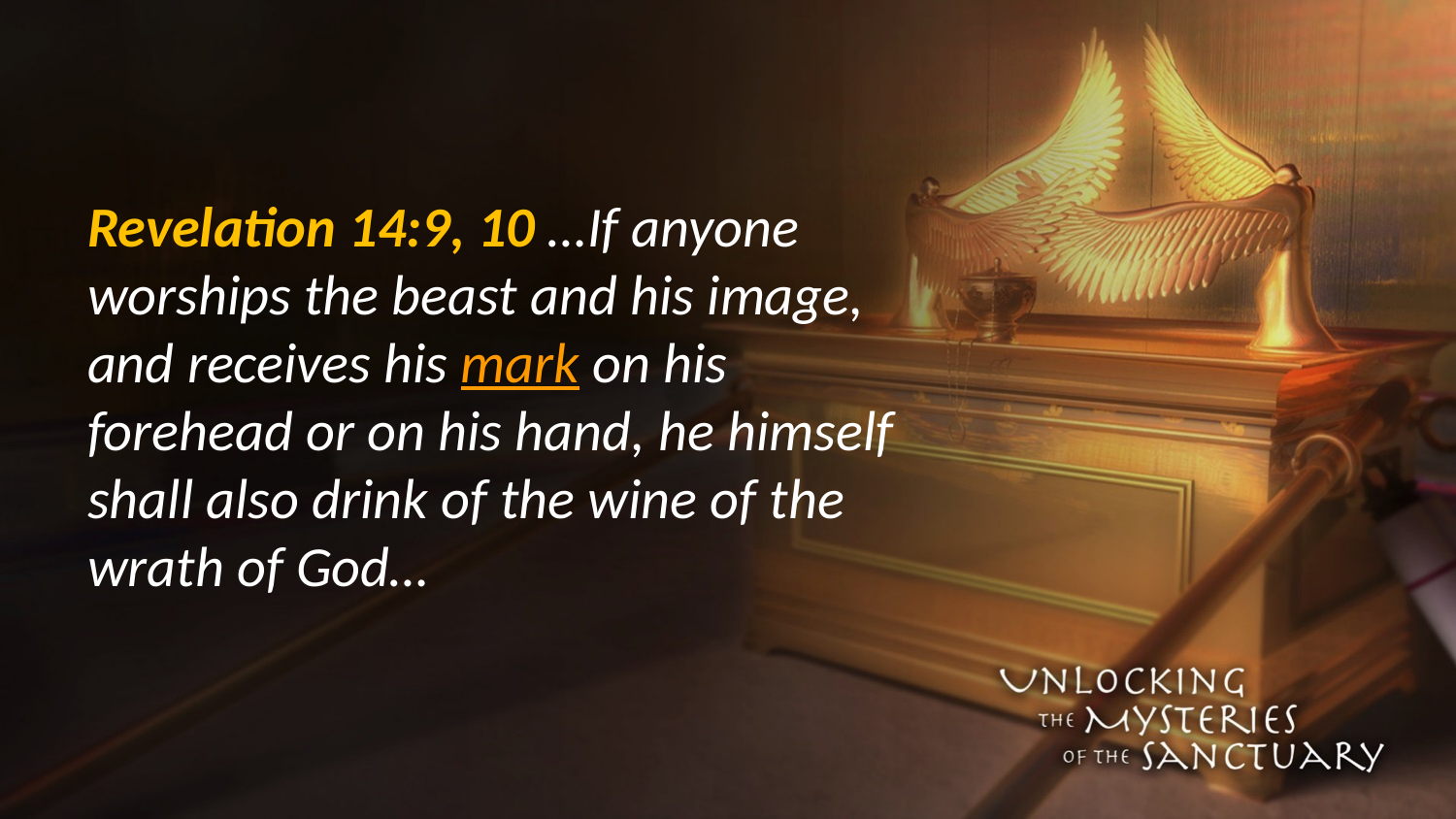

#
Revelation 14:9, 10 …If anyone worships the beast and his image, and receives his mark on his forehead or on his hand, he himself shall also drink of the wine of the wrath of God…